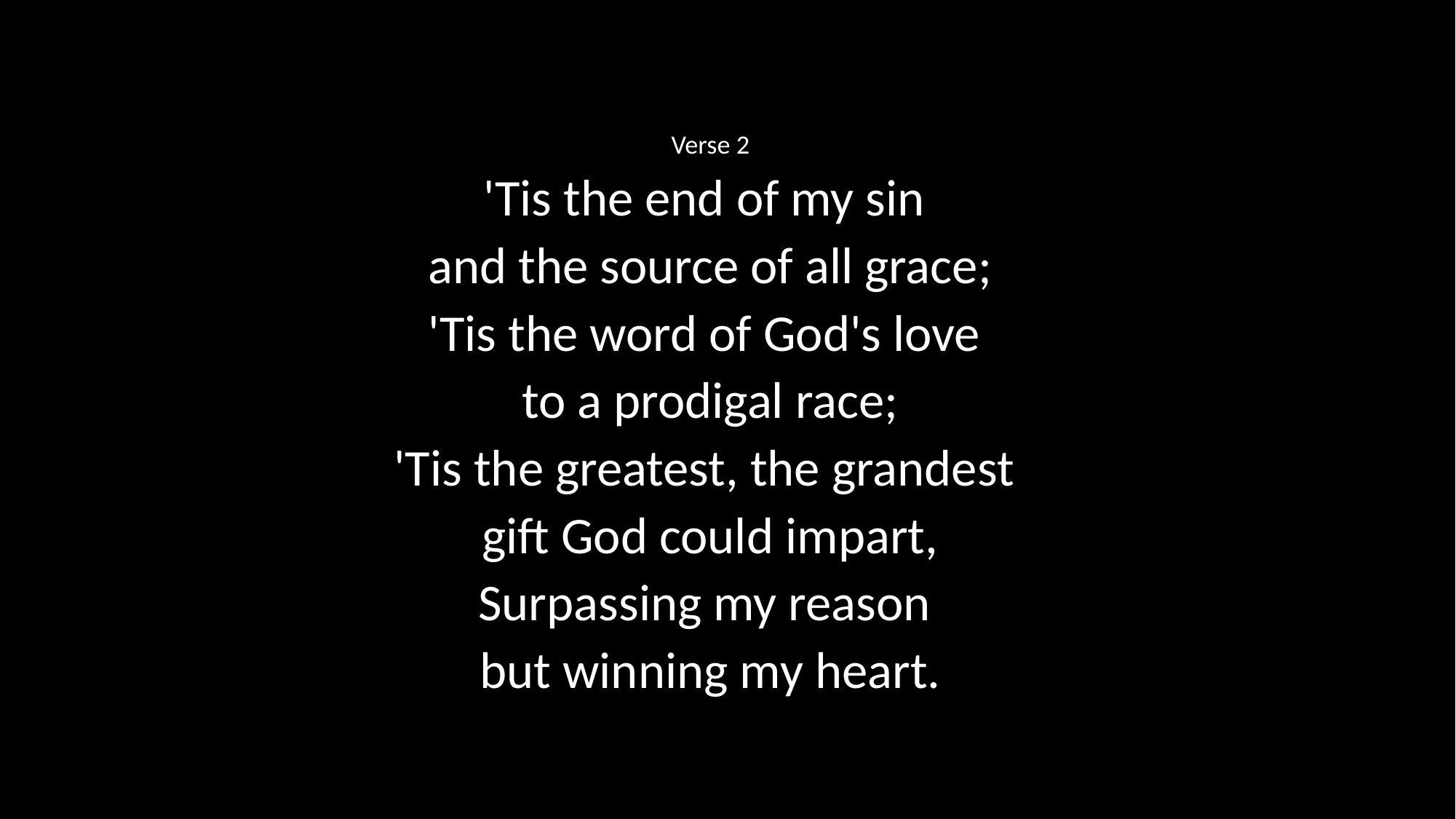

Verse 2
'Tis the end of my sin
and the source of all grace;
'Tis the word of God's love
to a prodigal race;
'Tis the greatest, the grandest
gift God could impart,
Surpassing my reason
but winning my heart.